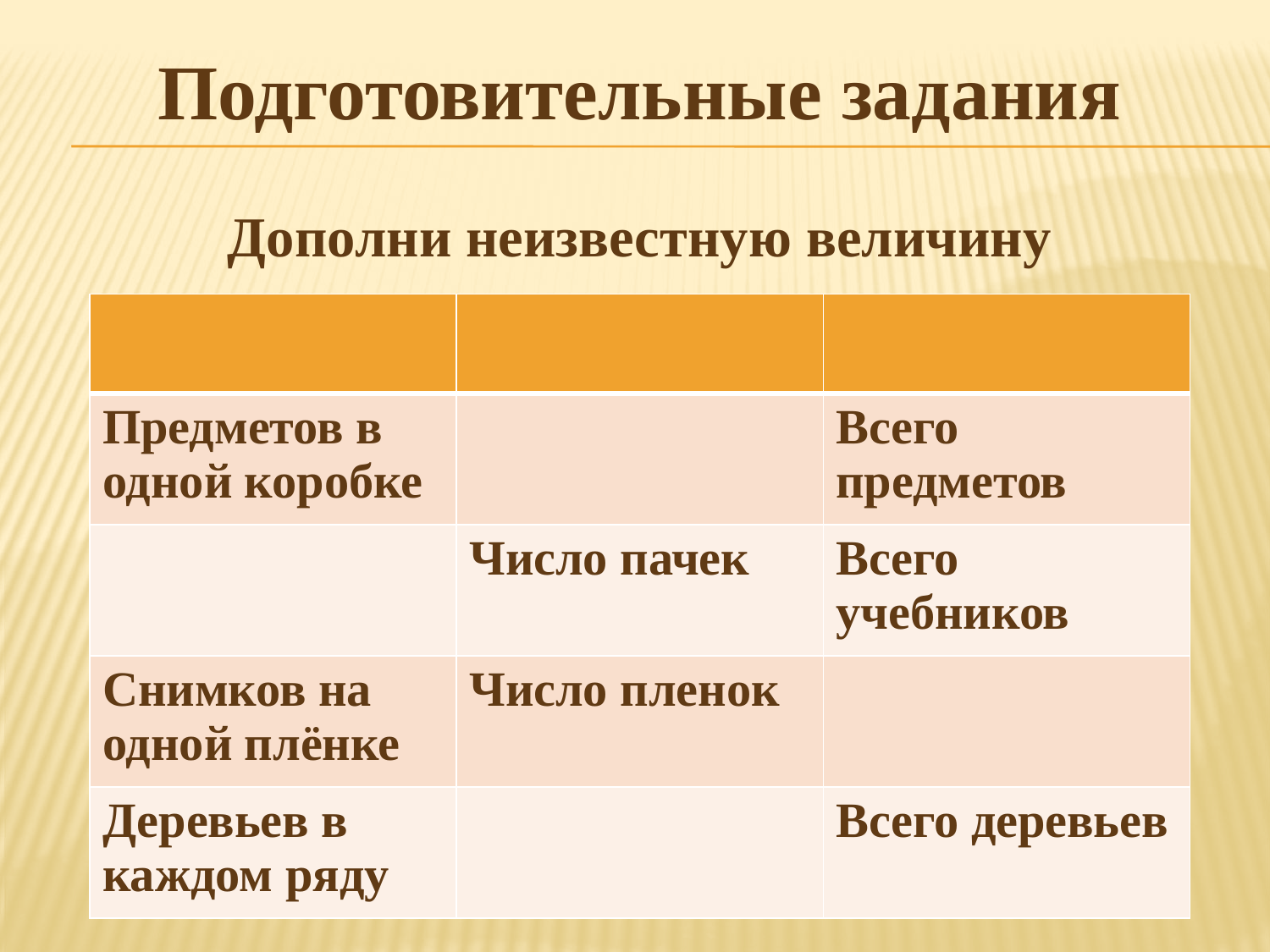

Подготовительные задания
Дополни неизвестную величину
|  |  |  |
| --- | --- | --- |
| Предметов в одной коробке |  | Всего предметов |
|  | Число пачек | Всего учебников |
| Снимков на одной плёнке | Число пленок |  |
| Деревьев в каждом ряду |  | Всего деревьев |